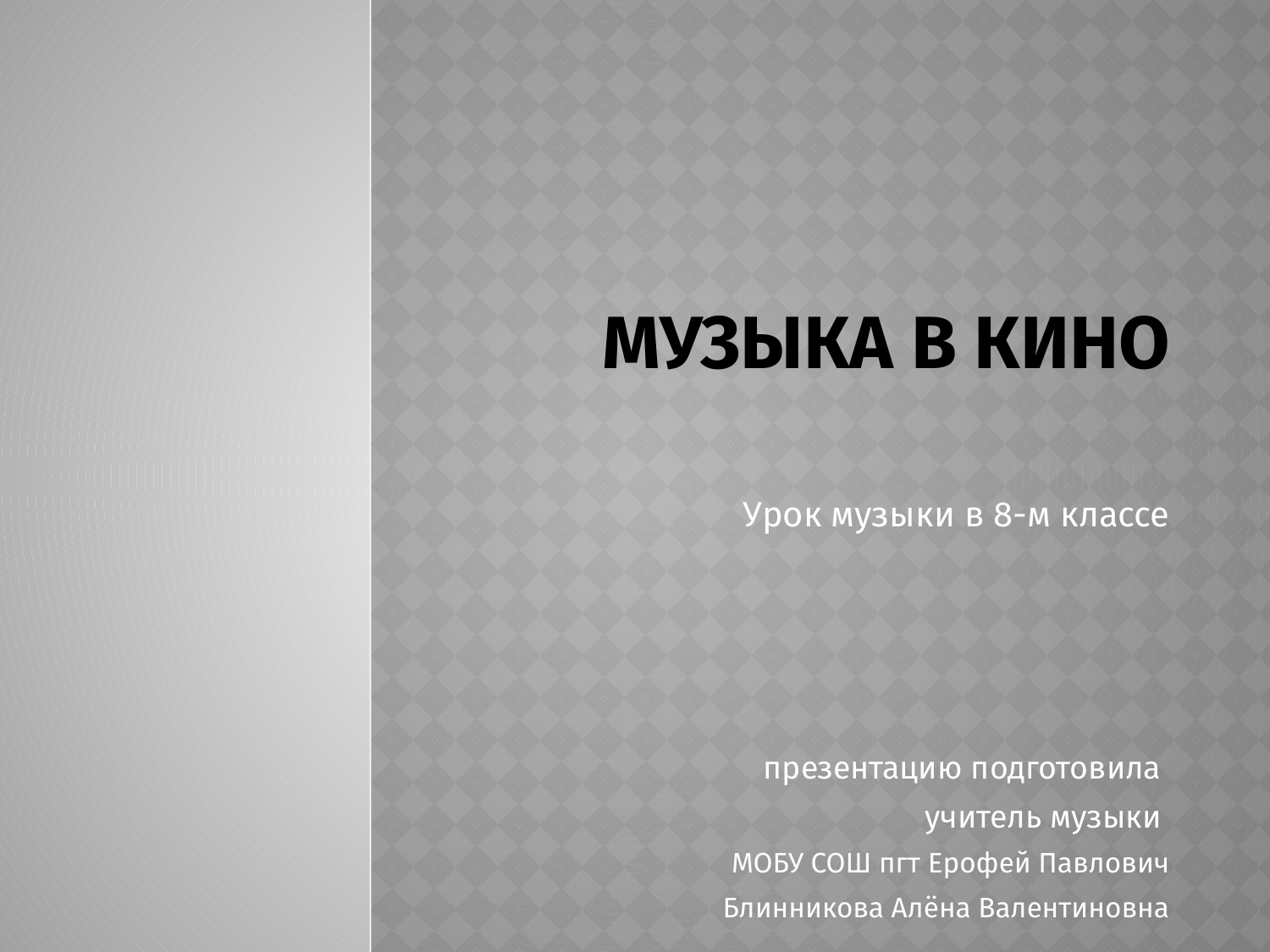

# МУЗЫКА В КИНО
Урок музыки в 8-м классе

презентацию подготовила
учитель музыки
МОБУ СОШ пгт Ерофей Павлович
 Блинникова Алёна Валентиновна